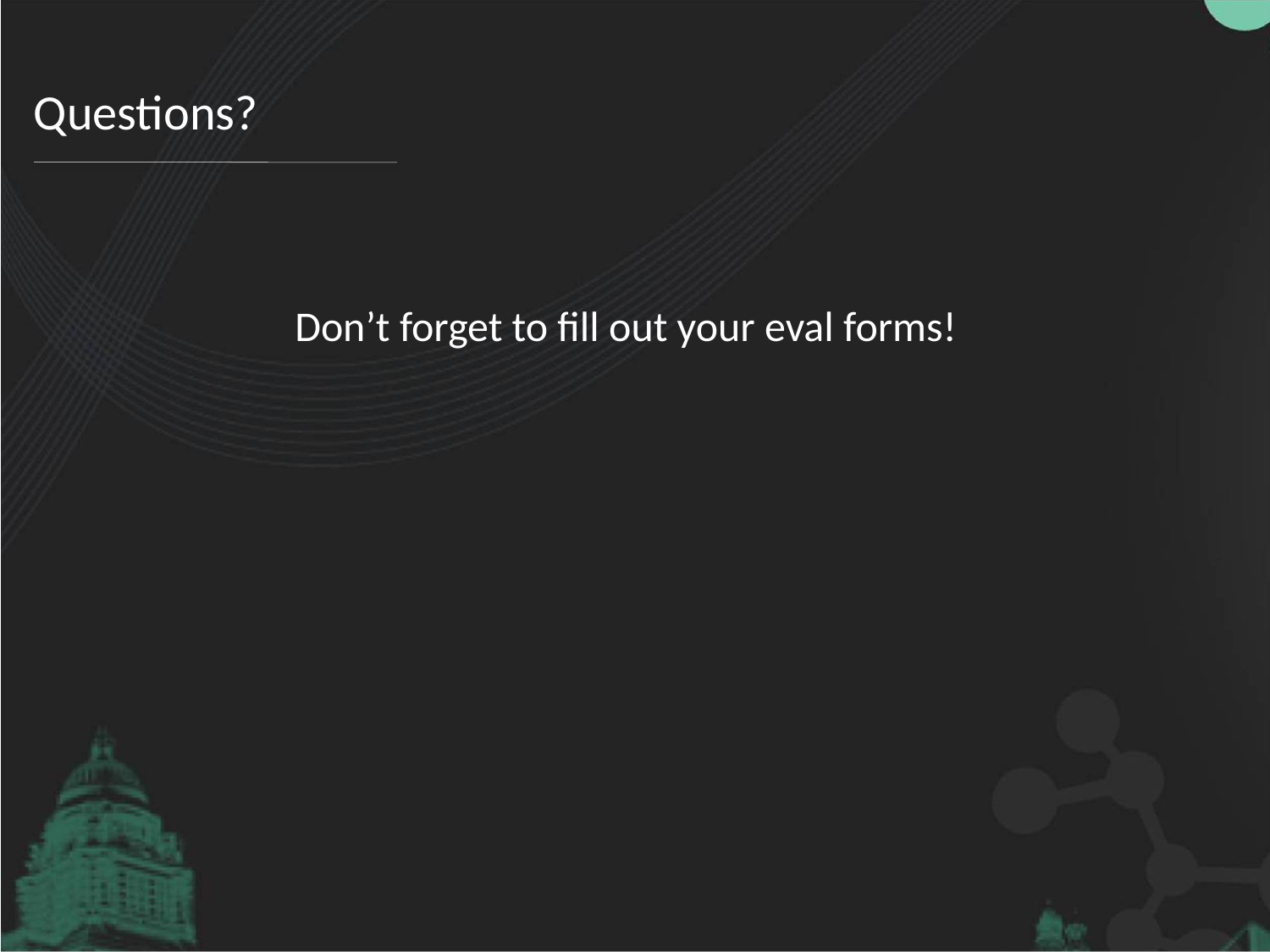

# Questions?

Don’t forget to fill out your eval forms!